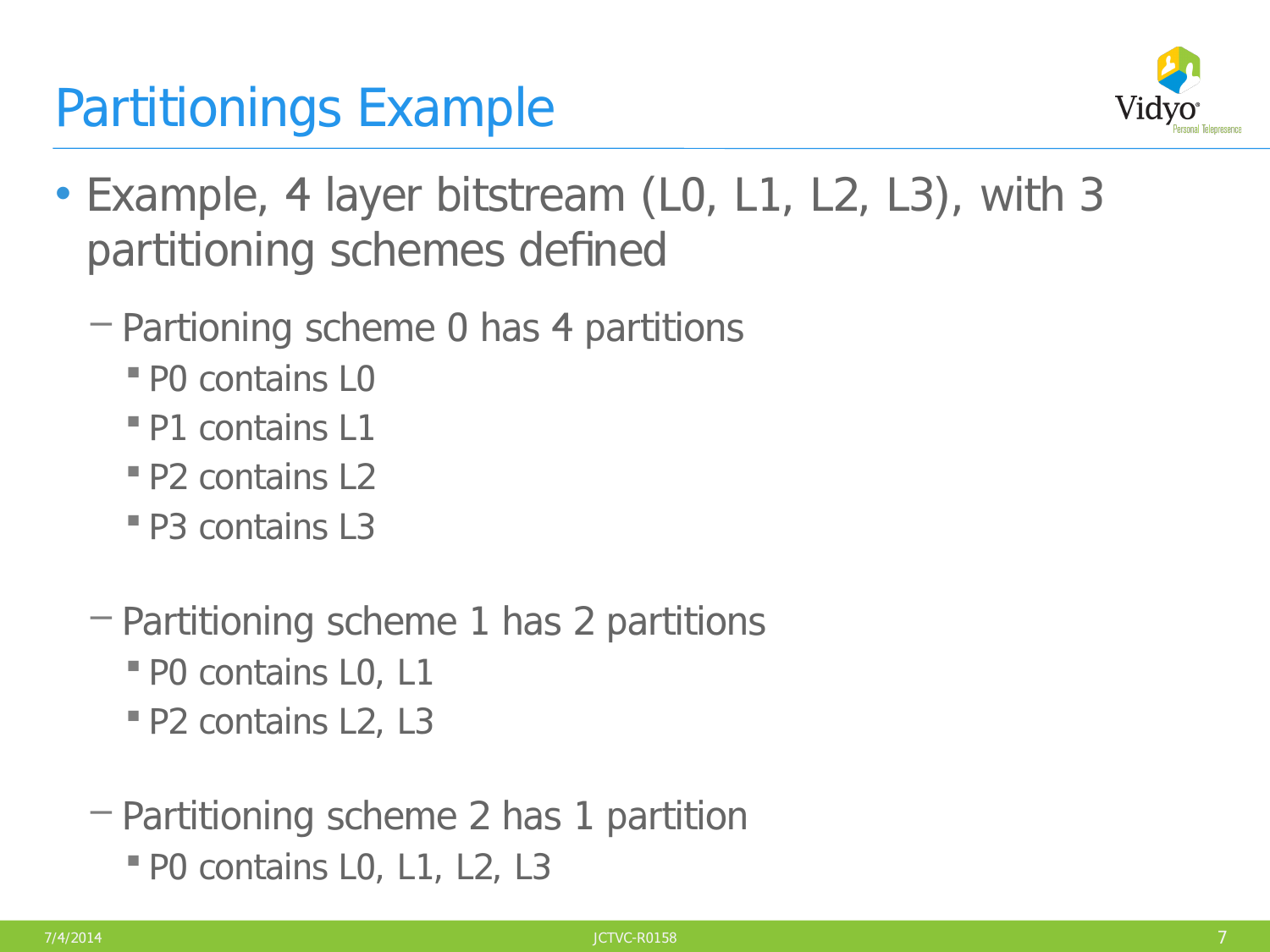

# Partitionings Example
Example, 4 layer bitstream (L0, L1, L2, L3), with 3 partitioning schemes defined

Partioning scheme 0 has 4 partitions
P0 contains L0
P1 contains L1
P2 contains L2
P3 contains L3

Partitioning scheme 1 has 2 partitions
P0 contains L0, L1
P2 contains L2, L3

Partitioning scheme 2 has 1 partition
P0 contains L0, L1, L2, L3